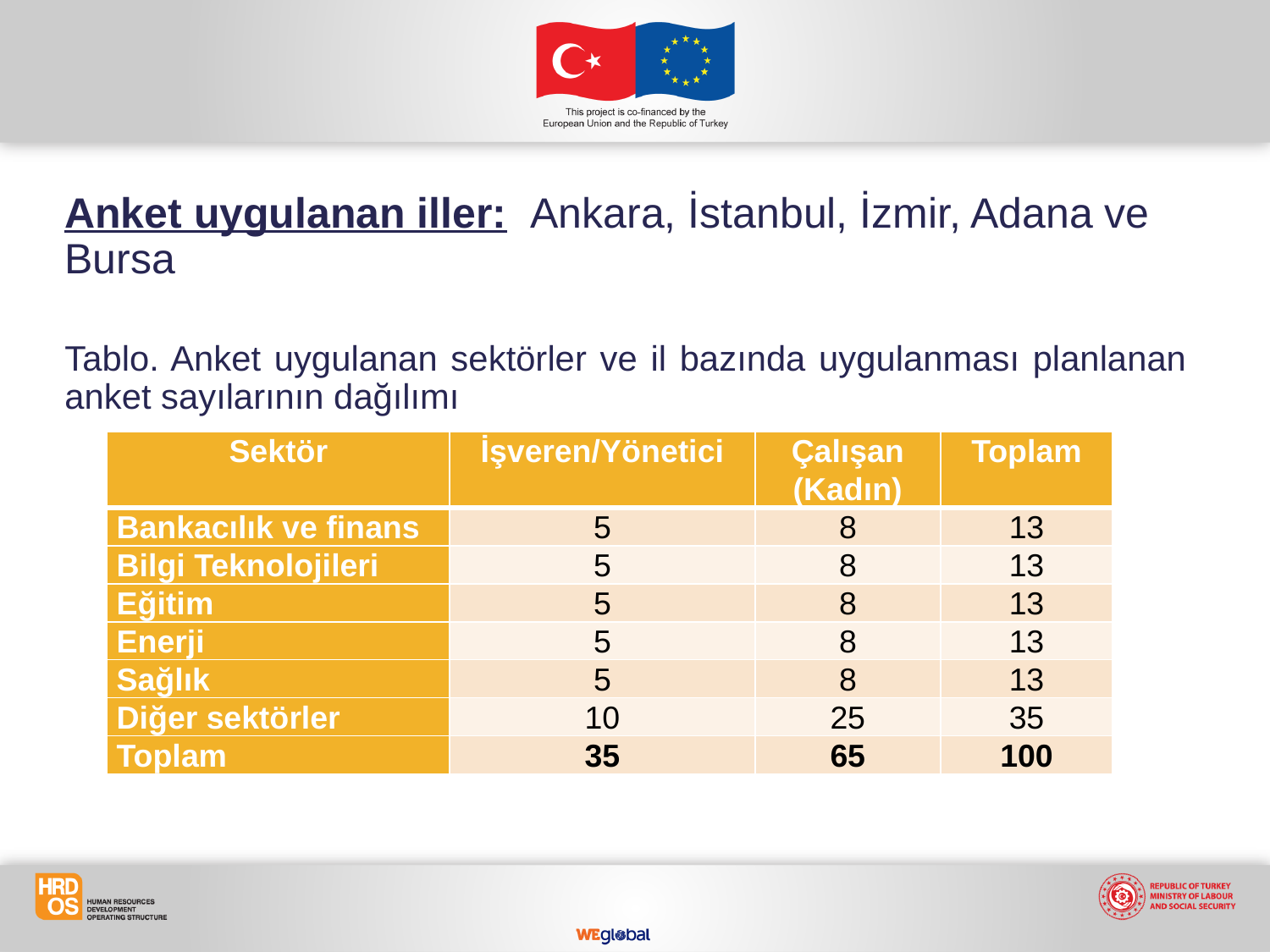

Anket uygulanan iller:  Ankara, İstanbul, İzmir, Adana ve Bursa

Tablo. Anket uygulanan sektörler ve il bazında uygulanması planlanan anket sayılarının dağılımı

| Sektör | İşveren/Yönetici | Çalışan (Kadın) | Toplam |
| --- | --- | --- | --- |
| Bankacılık ve finans | 5 | 8 | 13 |
| Bilgi Teknolojileri | 5 | 8 | 13 |
| Eğitim | 5 | 8 | 13 |
| Enerji | 5 | 8 | 13 |
| Sağlık | 5 | 8 | 13 |
| Diğer sektörler | 10 | 25 | 35 |
| Toplam | 35 | 65 | 100 |